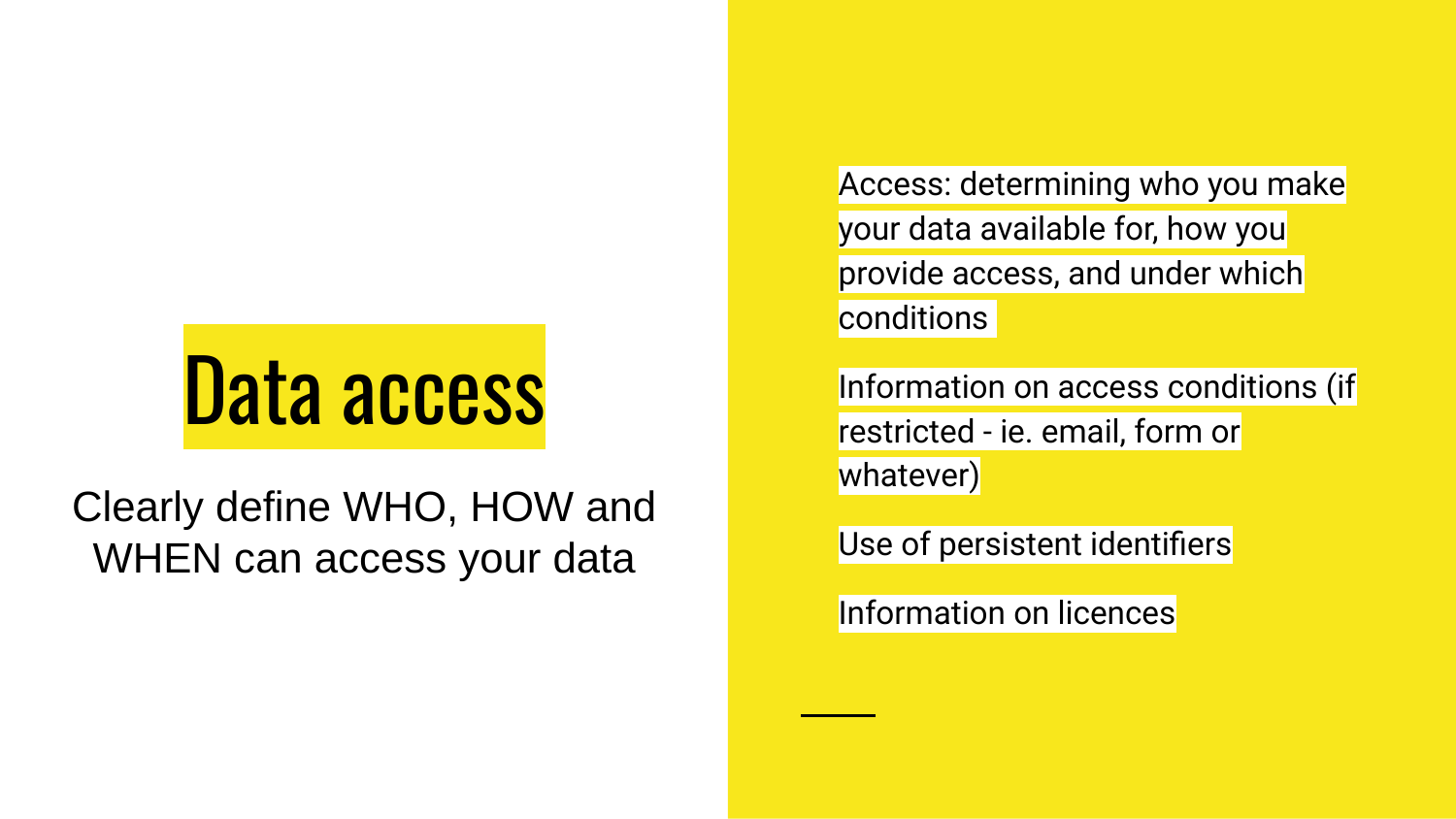

Access: determining who you make your data available for, how you provide access, and under which conditions
Information on access conditions (if restricted - ie. email, form or whatever)
Use of persistent identifiers
Information on licences
# Data access
Clearly define WHO, HOW and WHEN can access your data